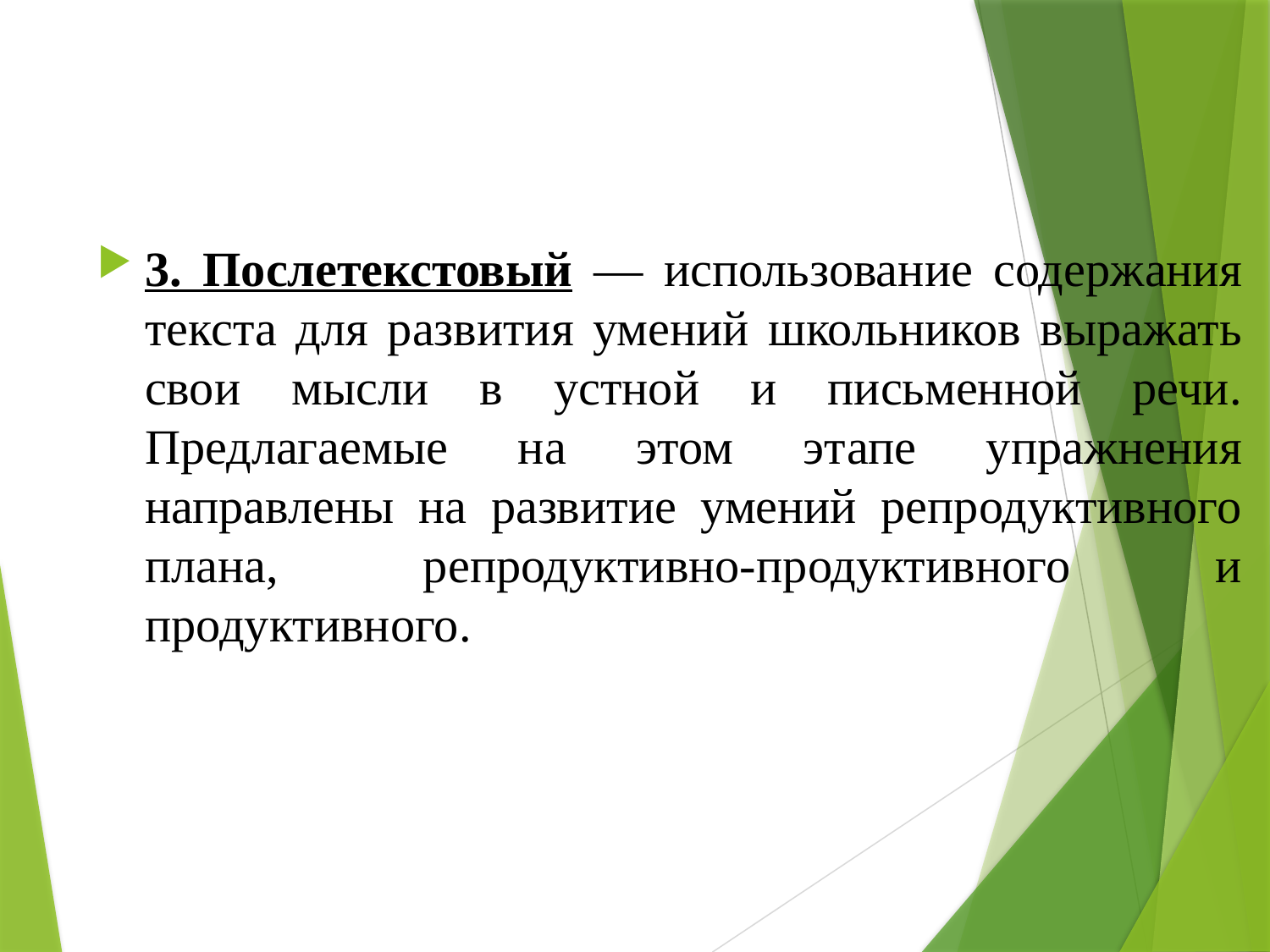

3. Послетекстовый — использование содержания текста для развития умений школьников выражать свои мысли в устной и письменной речи. Предлагаемые на этом этапе упражнения направлены на развитие умений репродуктивного плана, репродуктивно-продуктивного и продуктивного.

#